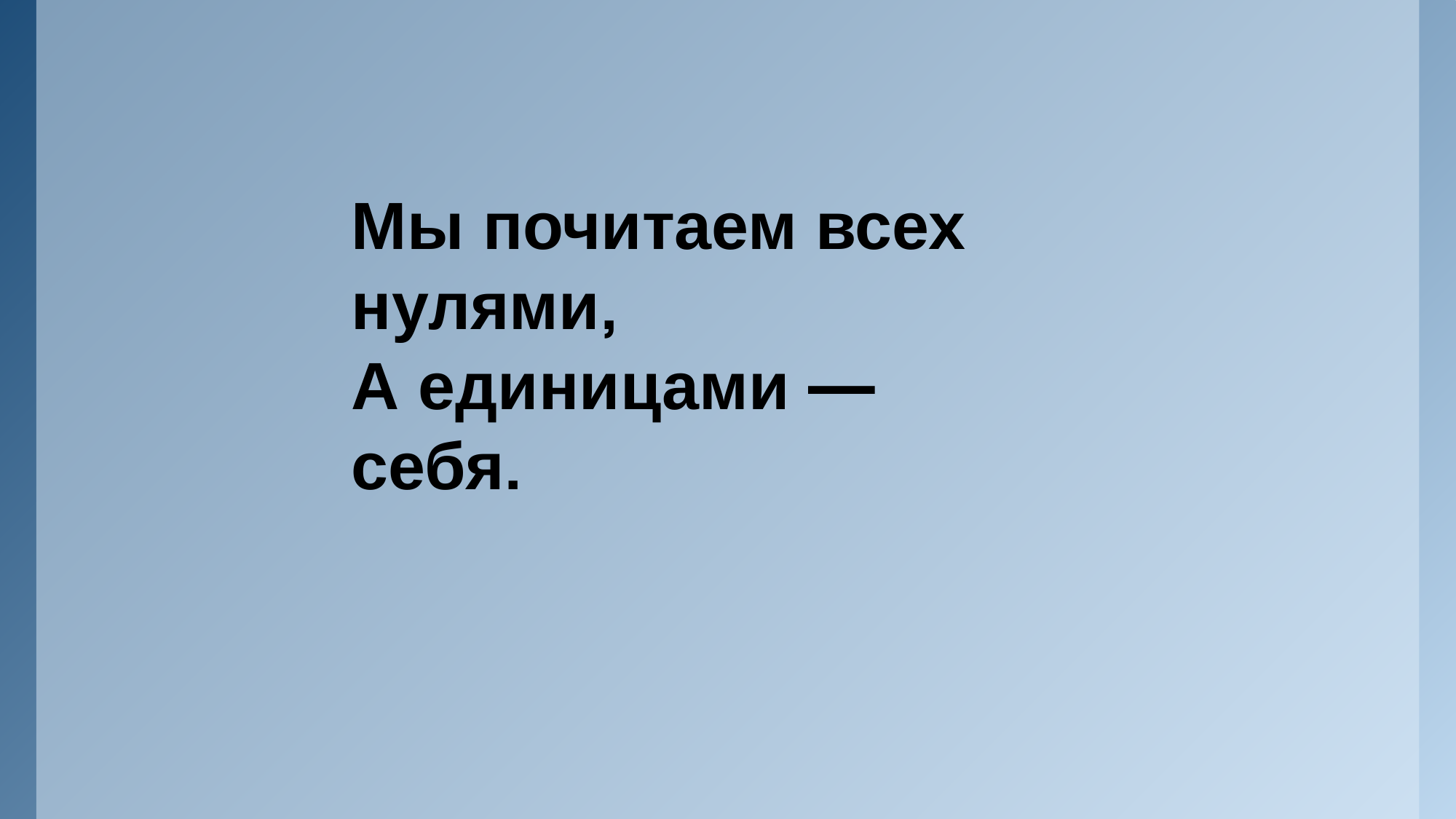

Мы почитаем всех нулями,
А единицами — себя.